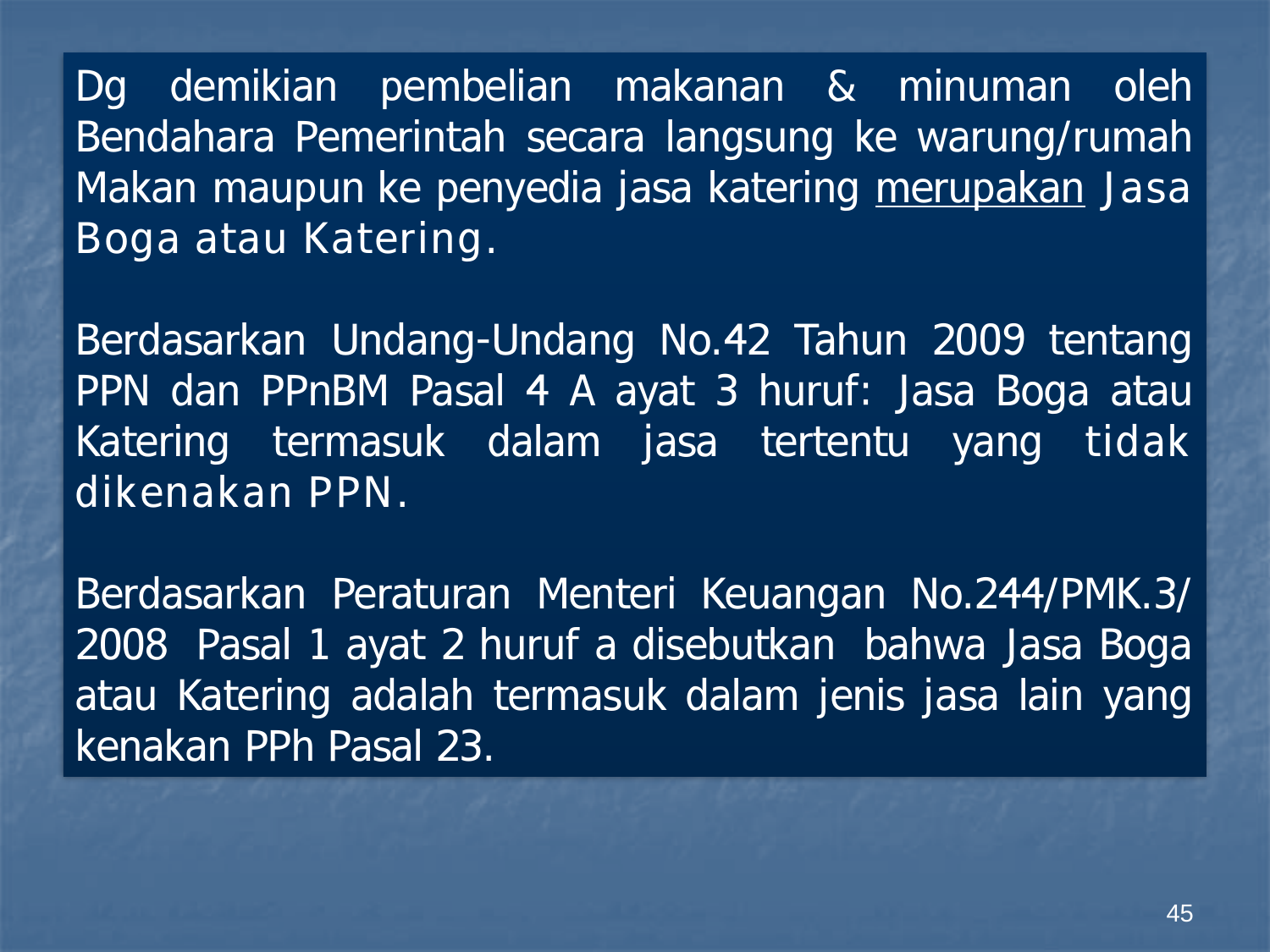

Dg demikian pembelian makanan & minuman oleh Bendahara Pemerintah secara langsung ke warung/rumah Makan maupun ke penyedia jasa katering merupakan Jasa Boga atau Katering.
Berdasarkan Undang-Undang No.42 Tahun 2009 tentang PPN dan PPnBM Pasal 4 A ayat 3 huruf: Jasa Boga atau Katering termasuk dalam jasa tertentu yang tidak dikenakan PPN.
Berdasarkan Peraturan Menteri Keuangan No.244/PMK.3/ 2008  Pasal 1 ayat 2 huruf a disebutkan  bahwa Jasa Boga atau Katering adalah termasuk dalam jenis jasa lain yang kenakan PPh Pasal 23.
45